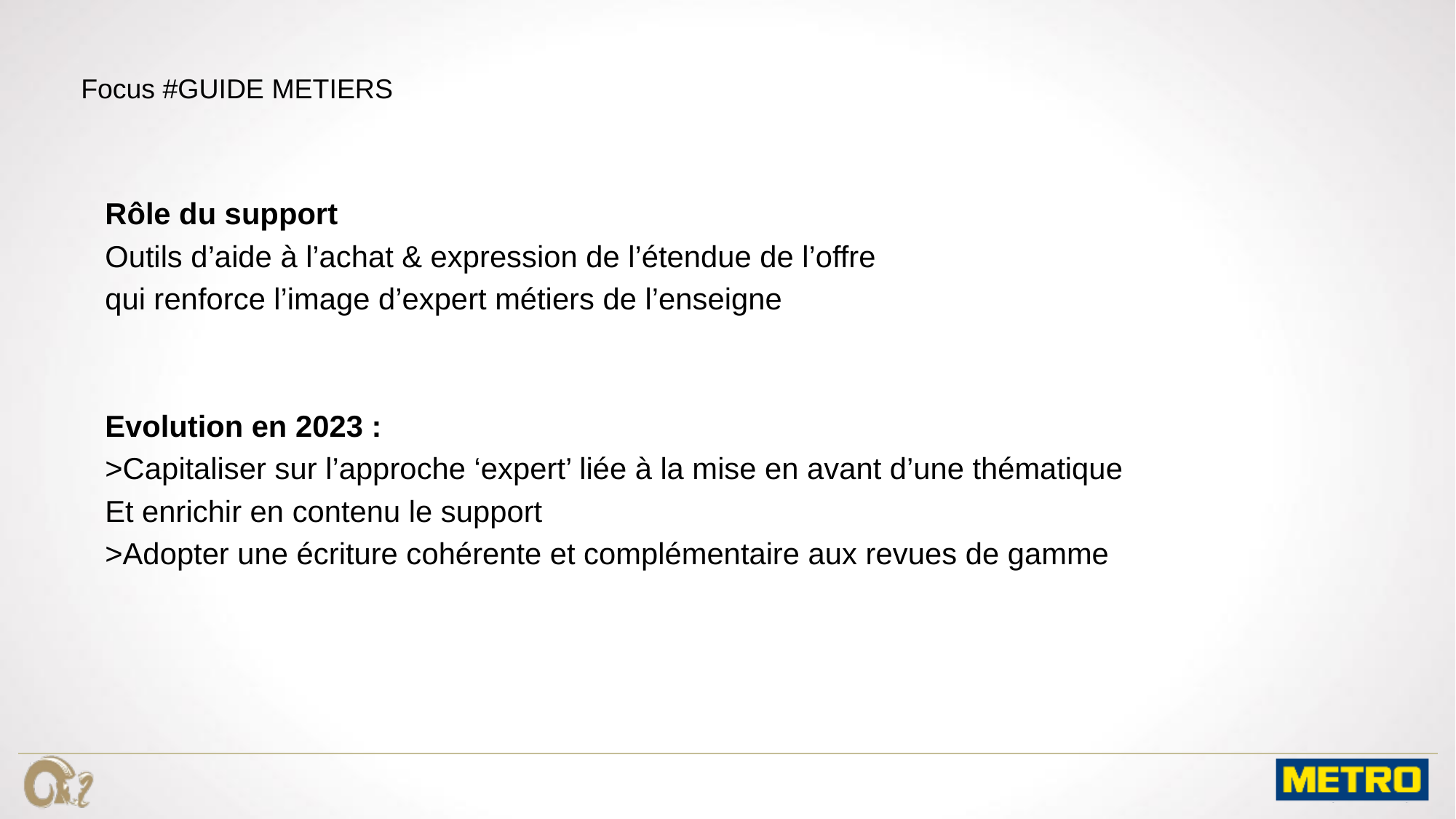

Focus #GUIDE METIERS
Rôle du support
Outils d’aide à l’achat & expression de l’étendue de l’offre
qui renforce l’image d’expert métiers de l’enseigne

Evolution en 2023 :
>Capitaliser sur l’approche ‘expert’ liée à la mise en avant d’une thématique
Et enrichir en contenu le support
>Adopter une écriture cohérente et complémentaire aux revues de gamme